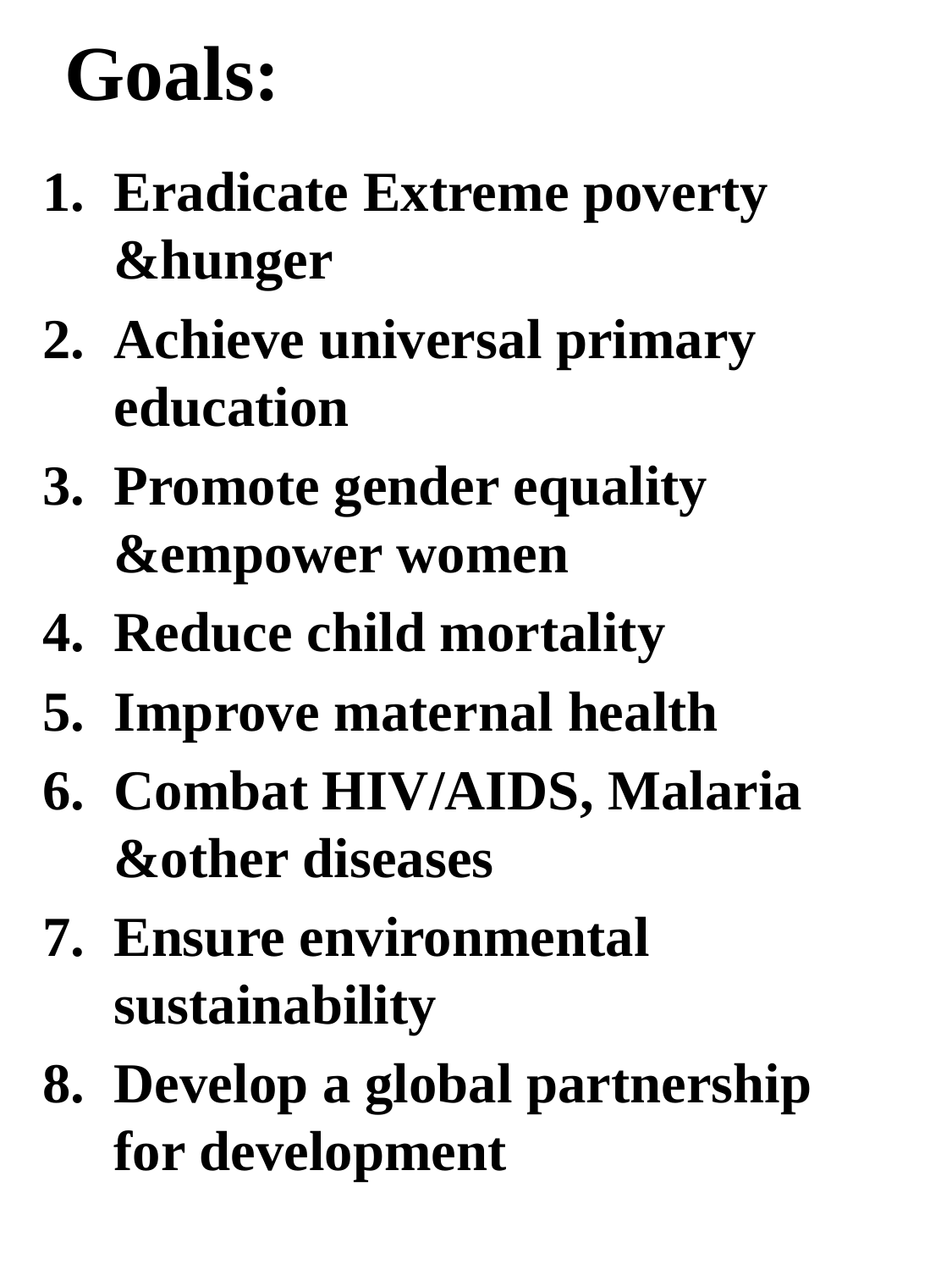

# Goals:
Eradicate Extreme poverty &hunger
Achieve universal primary education
Promote gender equality &empower women
Reduce child mortality
Improve maternal health
Combat HIV/AIDS, Malaria &other diseases
Ensure environmental sustainability
Develop a global partnership for development